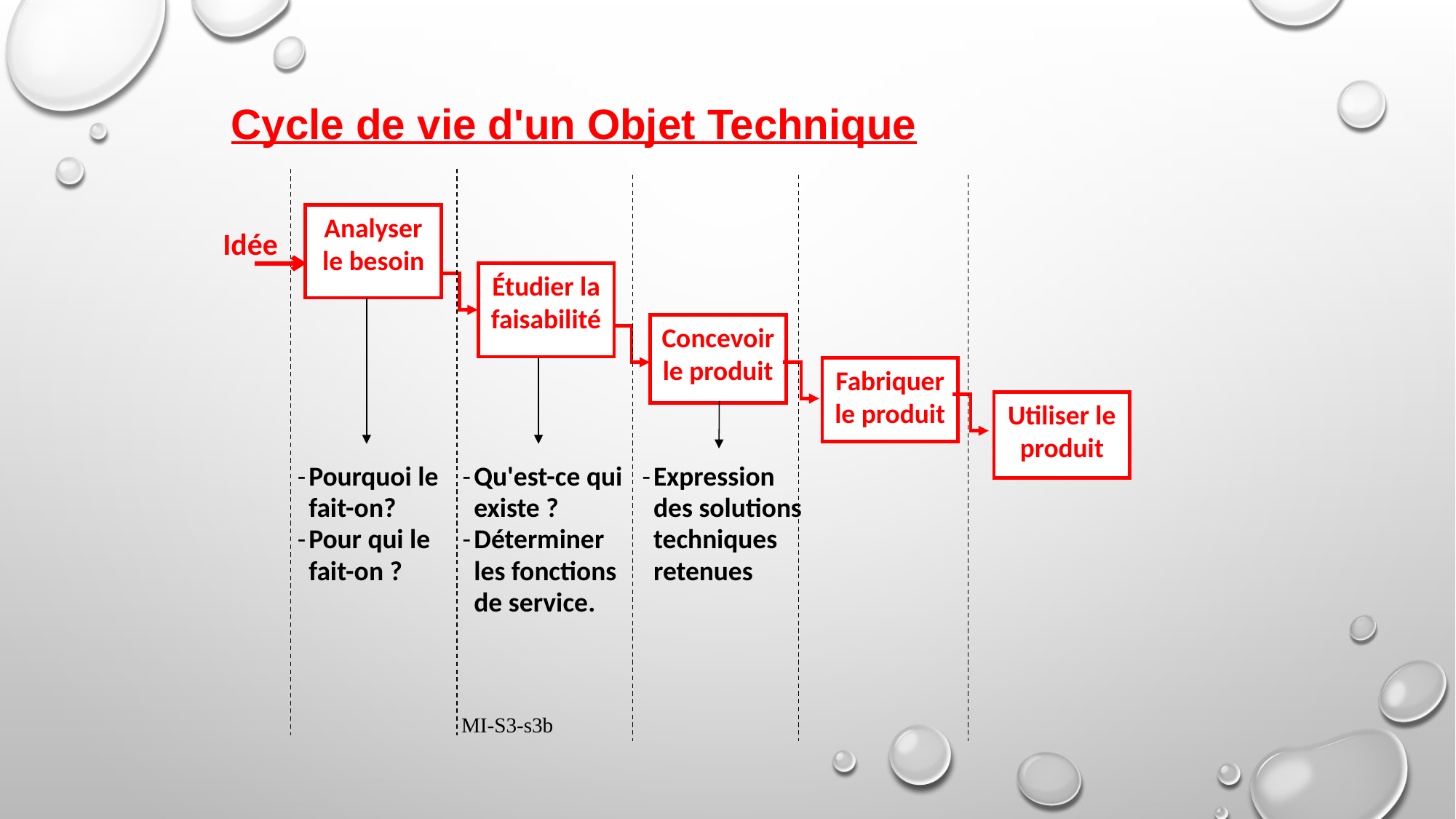

Cycle de vie d'un Objet Technique
Analyser le besoin
Étudier la faisabilité
Concevoir le produit
Fabriquer le produit
Utiliser le produit
Idée
| Pourquoi le fait-on? Pour qui le fait-on ? | Qu'est-ce qui existe ? Déterminer les fonctions de service. | Expression des solutions techniques retenues |
| --- | --- | --- |
MI-S3-s3b